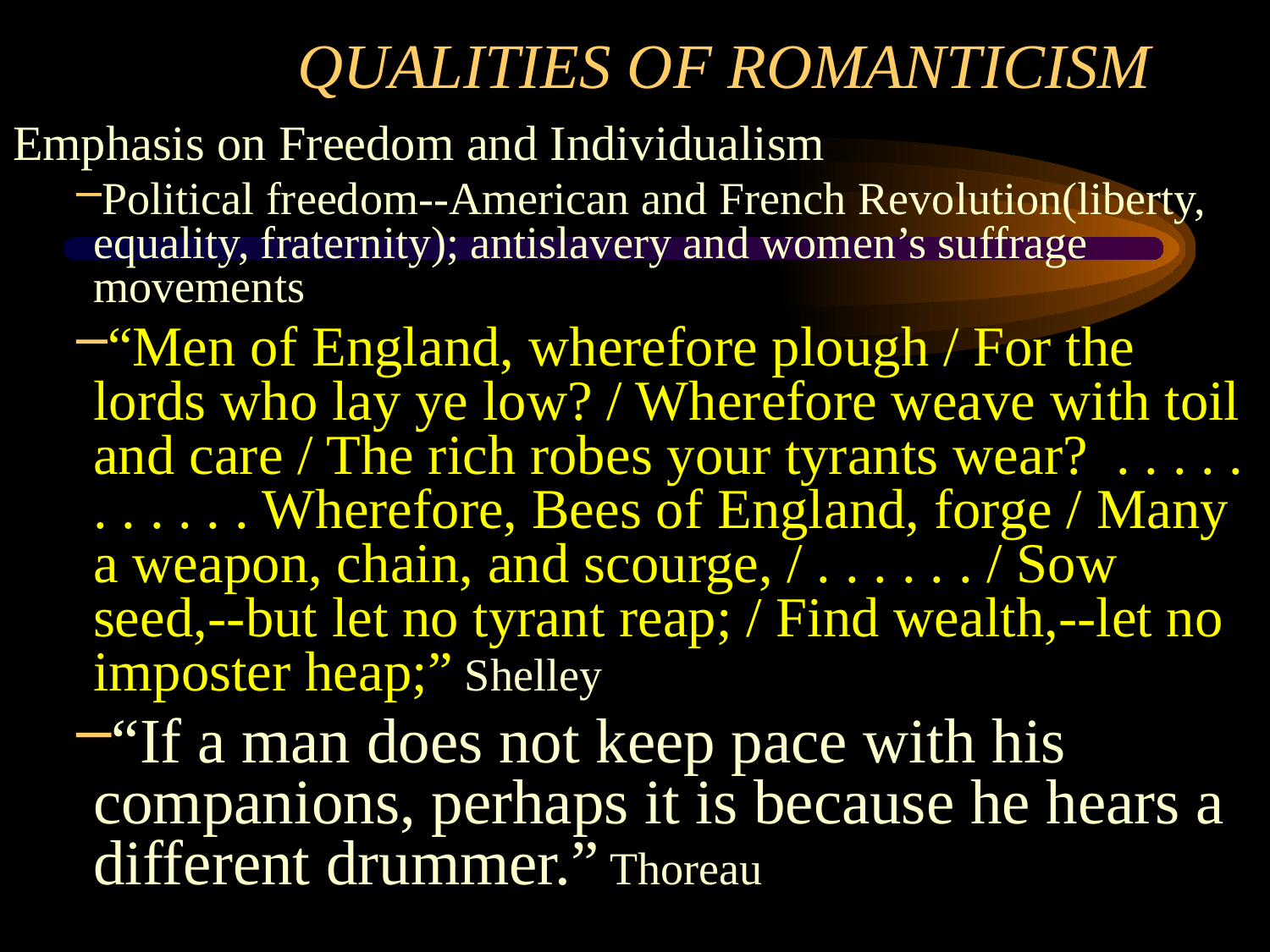

# QUALITIES OF ROMANTICISM
Emphasis on Freedom and Individualism
Political freedom--American and French Revolution(liberty, equality, fraternity); antislavery and women’s suffrage movements
“Men of England, wherefore plough / For the lords who lay ye low? / Wherefore weave with toil and care / The rich robes your tyrants wear?  . . . . . . . . . . . Wherefore, Bees of England, forge / Many a weapon, chain, and scourge, / . . . . . . / Sow seed,--but let no tyrant reap; / Find wealth,--let no imposter heap;” Shelley
“If a man does not keep pace with his companions, perhaps it is because he hears a different drummer.” Thoreau